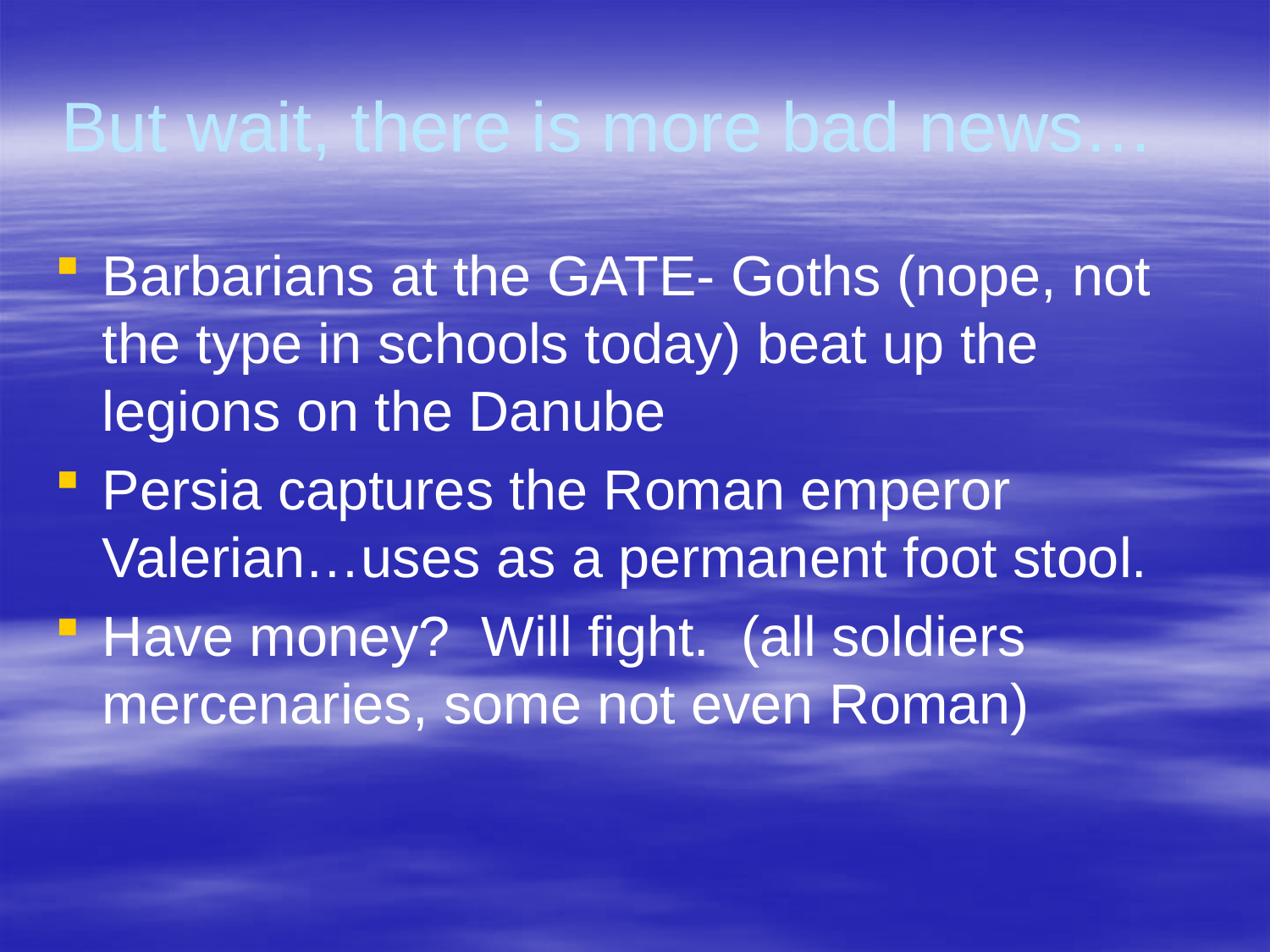

# But wait, there is more bad news…
Barbarians at the GATE- Goths (nope, not the type in schools today) beat up the legions on the Danube
Persia captures the Roman emperor Valerian…uses as a permanent foot stool.
Have money?  Will fight.  (all soldiers mercenaries, some not even Roman)